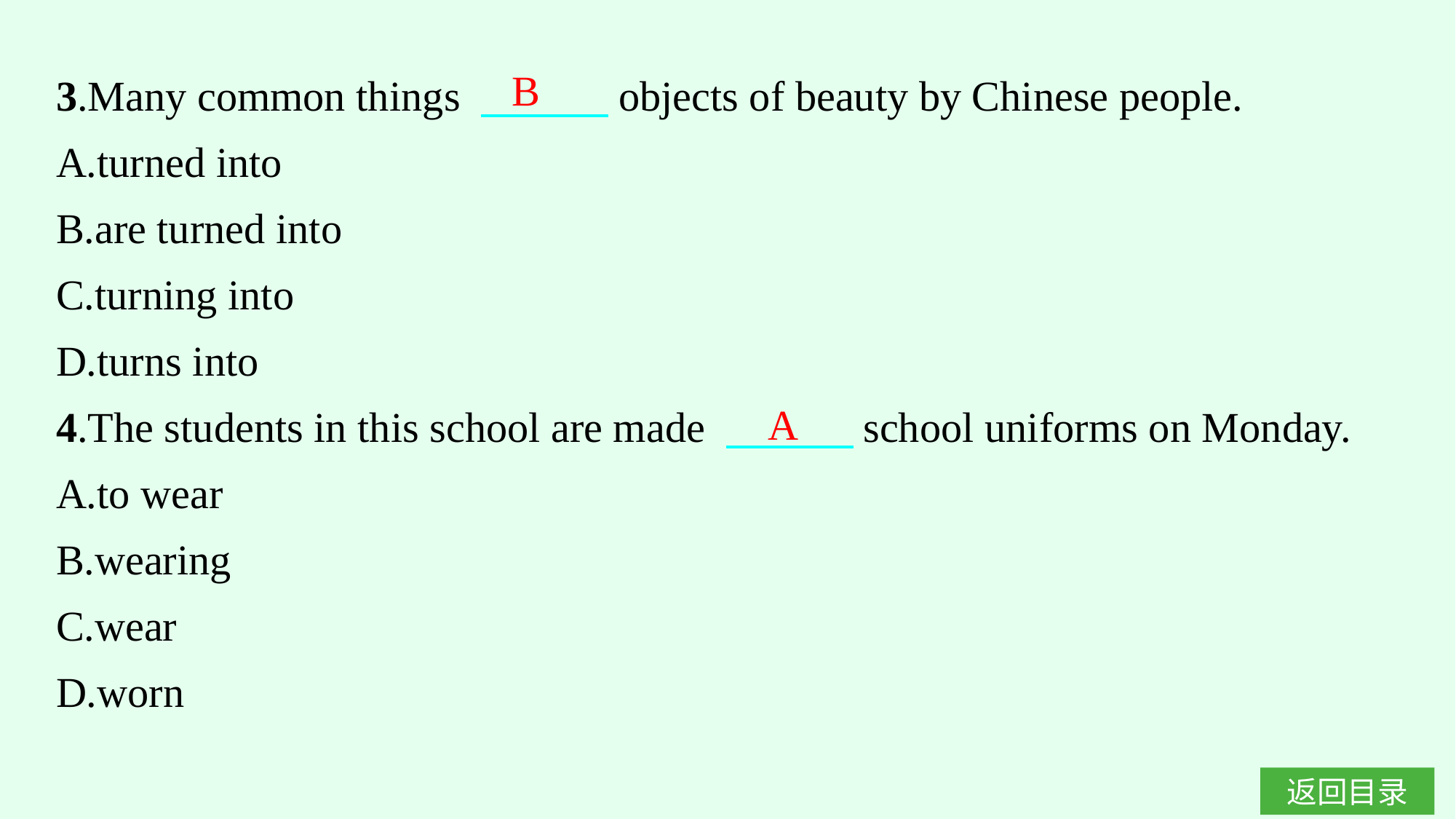

3.Many common things 　　　objects of beauty by Chinese people.
A.turned into
B.are turned into
C.turning into
D.turns into
4.The students in this school are made 　　　school uniforms on Monday.
A.to wear
B.wearing
C.wear
D.worn
B
A